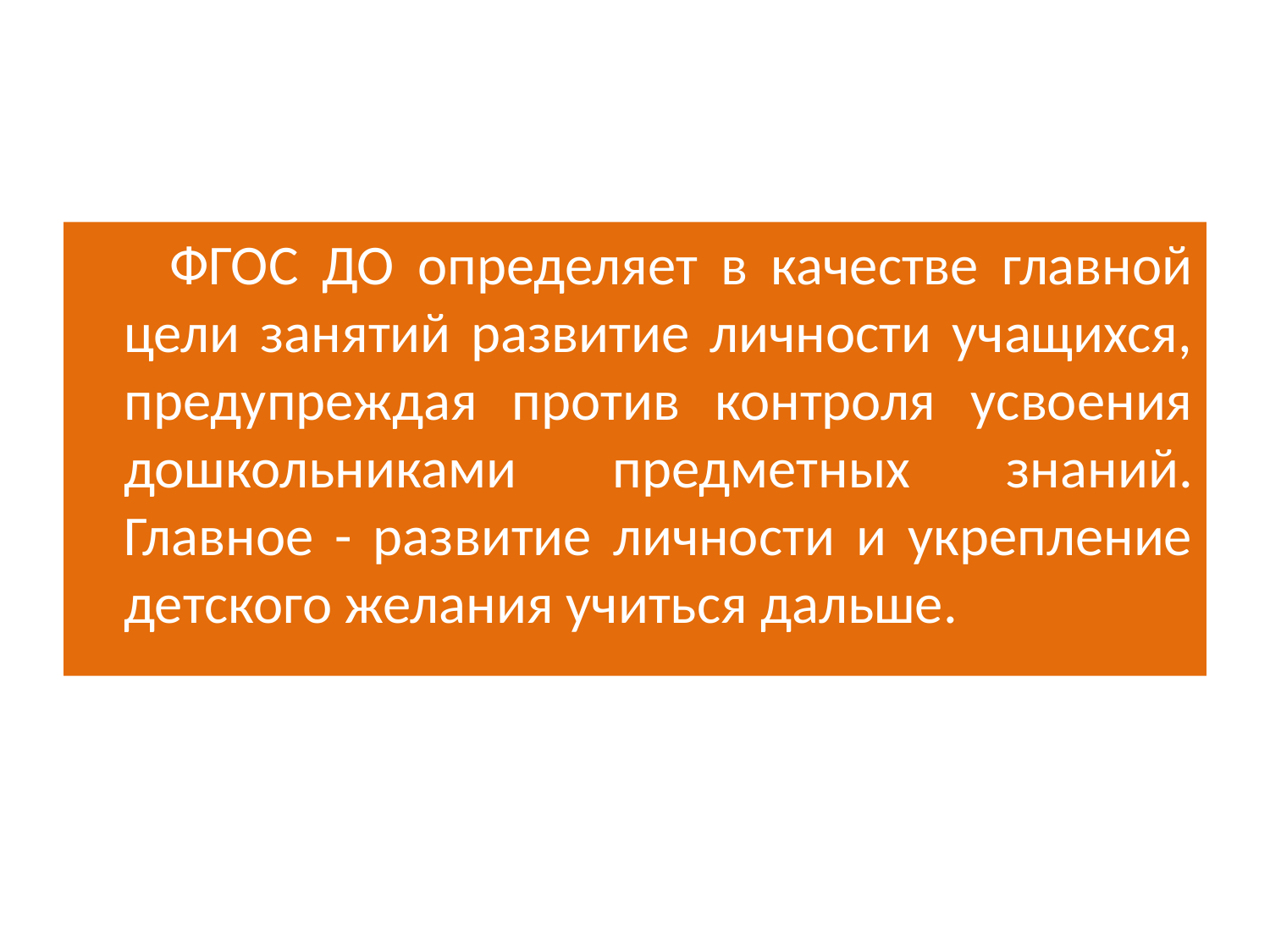

ФГОС ДО определяет в качестве главной цели занятий развитие личности учащихся, предупреждая против контроля усвоения дошкольниками предметных знаний. Главное - развитие личности и укрепление детского желания учиться дальше.